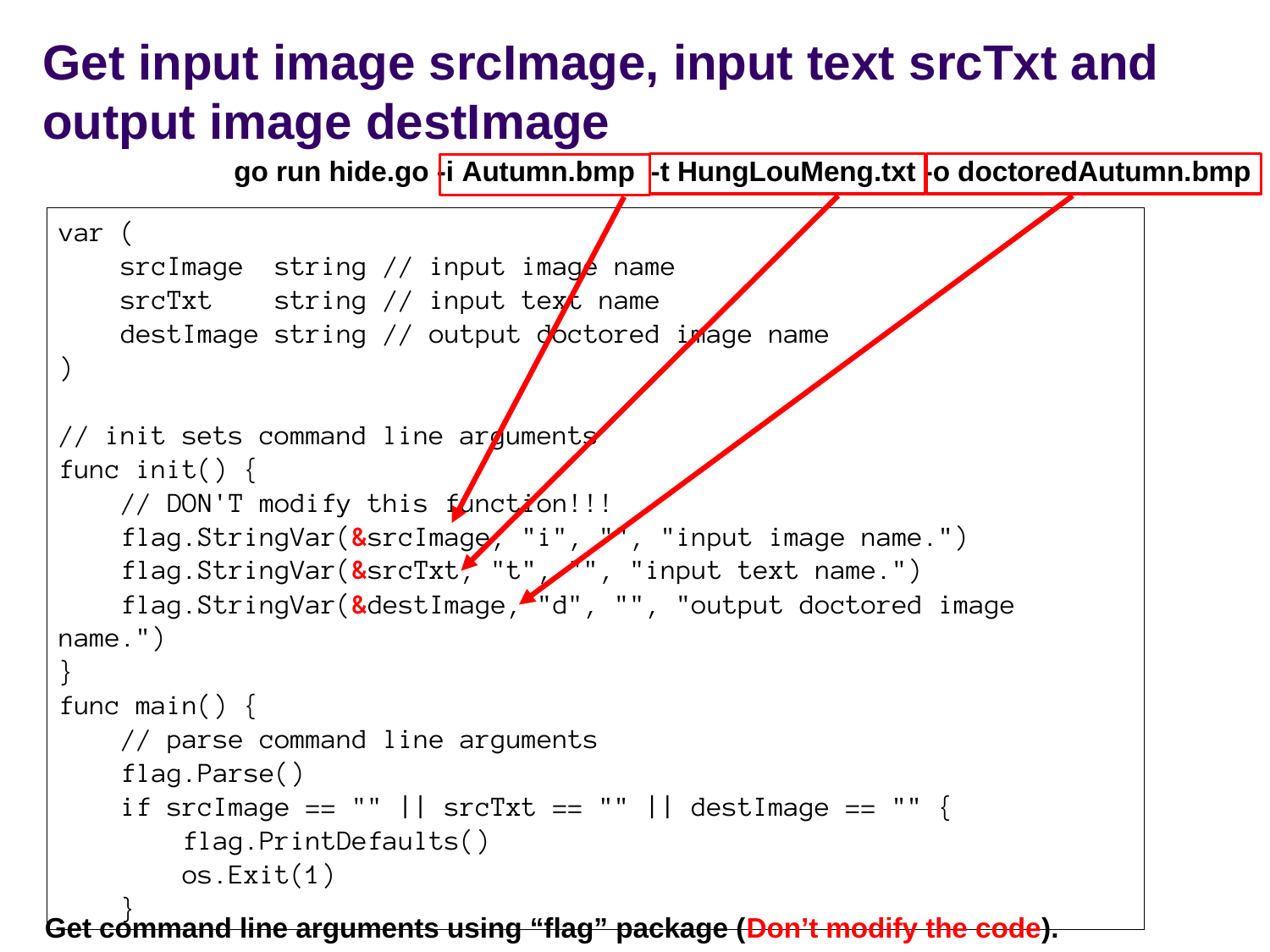

# Get input image srcImage, input text srcTxt and output image destImage
   go run hide.go -i Autumn.bmp  -t HungLouMeng.txt -o doctoredAutumn.bmp

var (
    srcImage  string // input image name
    srcTxt    string // input text name
    destImage string // output doctored image name
)
// init sets command line arguments
func init() {
    // DON'T modify this function!!!
    flag.StringVar(&srcImage, "i", "", "input image name.")
    flag.StringVar(&srcTxt, "t", "", "input text name.")
    flag.StringVar(&destImage, "d", "", "output doctored image name.")
}
func main() {
    // parse command line arguments
    flag.Parse()
    if srcImage == "" || srcTxt == "" || destImage == "" {
        flag.PrintDefaults()
        os.Exit(1)
    }
Get command line arguments using “flag” package (Don’t modify the code).